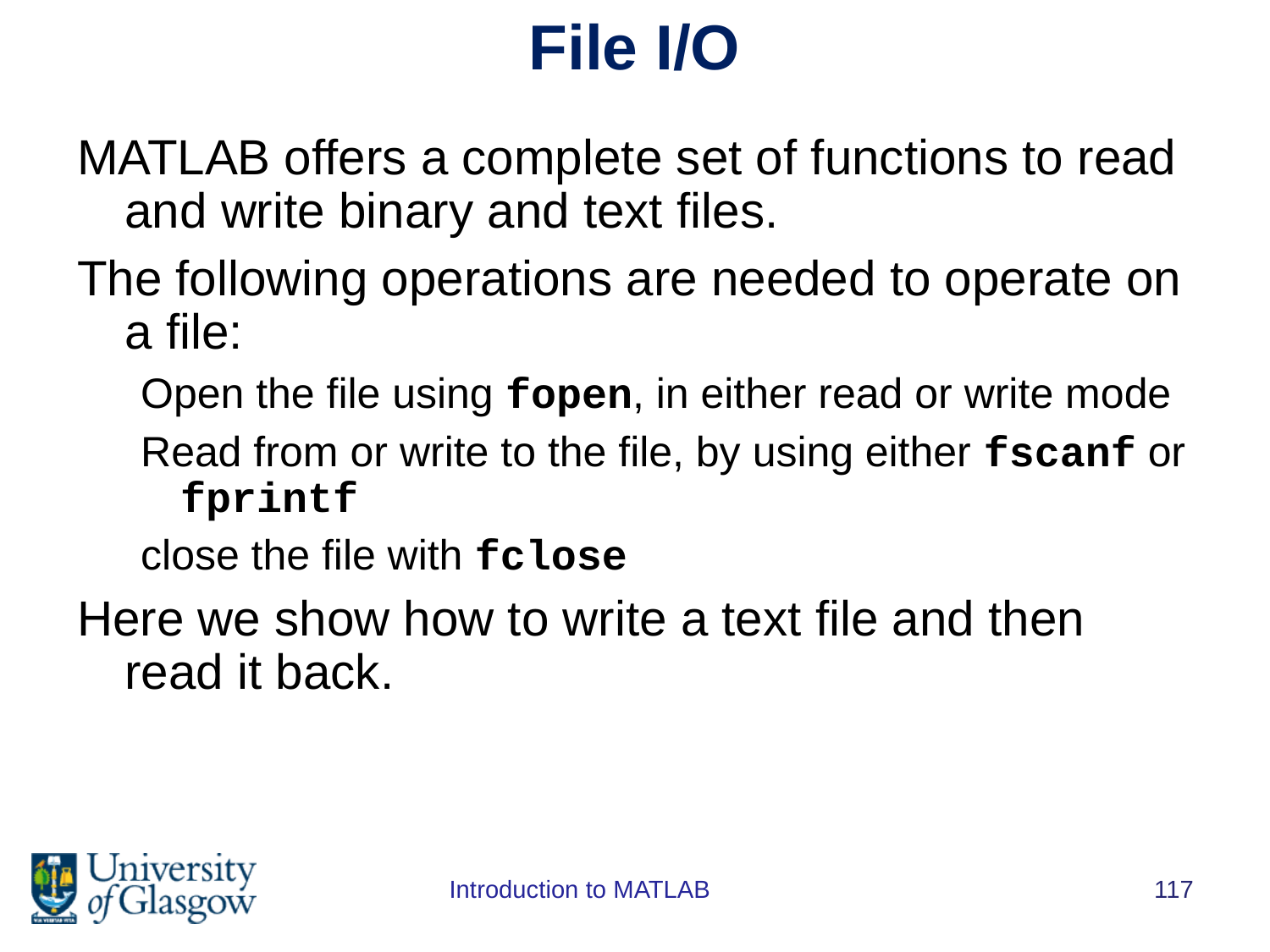

# File I/O
MATLAB offers a complete set of functions to read and write binary and text files.
The following operations are needed to operate on a file:
Open the file using fopen, in either read or write mode
Read from or write to the file, by using either fscanf or fprintf
close the file with fclose
Here we show how to write a text file and then read it back.
Introduction to MATLAB
117